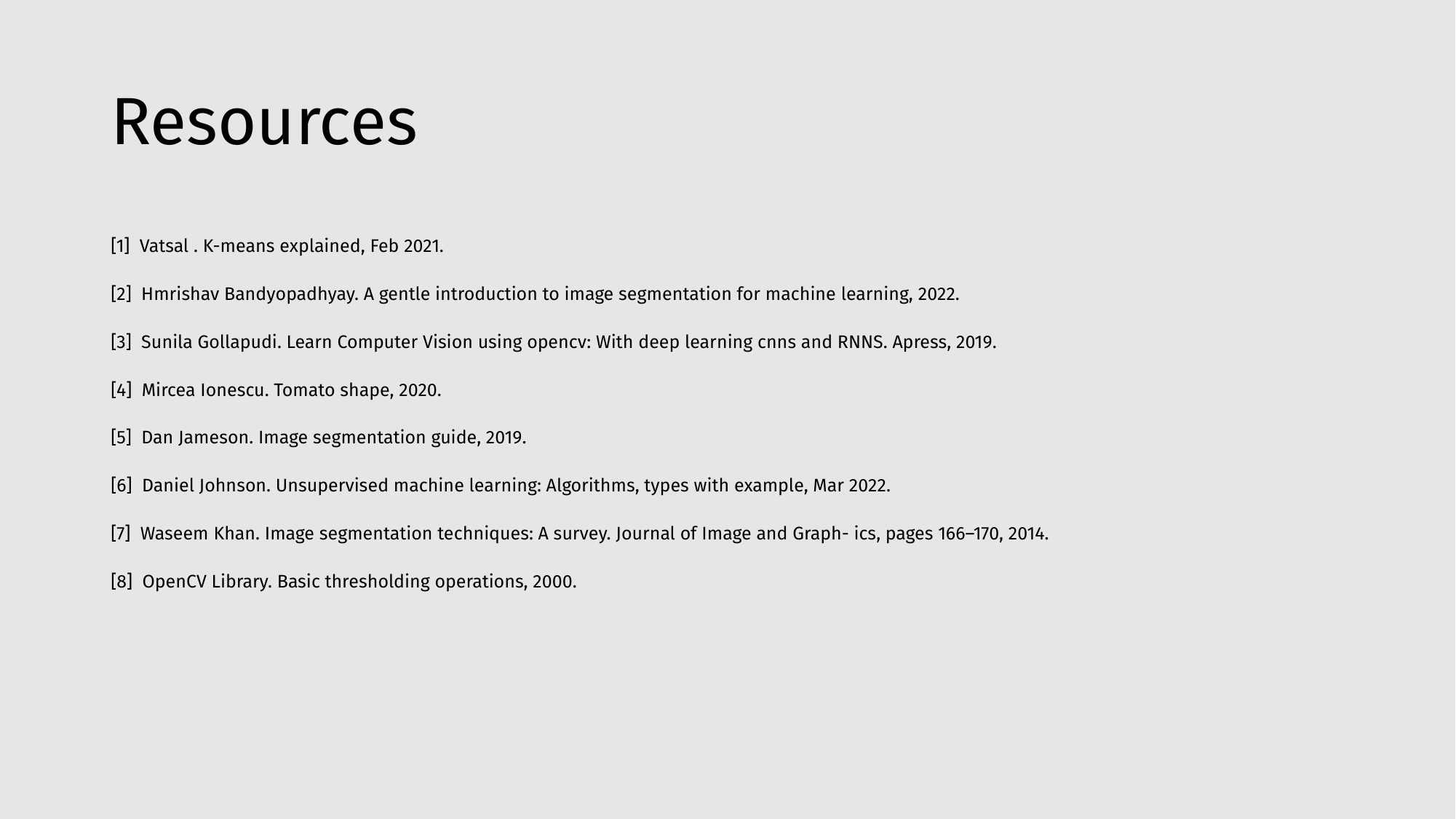

# Resources
[1]  Vatsal . K-means explained, Feb 2021.
[2]  Hmrishav Bandyopadhyay. A gentle introduction to image segmentation for machine learning, 2022.
[3]  Sunila Gollapudi. Learn Computer Vision using opencv: With deep learning cnns and RNNS. Apress, 2019.
[4]  Mircea Ionescu. Tomato shape, 2020.
[5]  Dan Jameson. Image segmentation guide, 2019.
[6]  Daniel Johnson. Unsupervised machine learning: Algorithms, types with example, Mar 2022.
[7]  Waseem Khan. Image segmentation techniques: A survey. Journal of Image and Graph- ics, pages 166–170, 2014.
[8]  OpenCV Library. Basic thresholding operations, 2000.